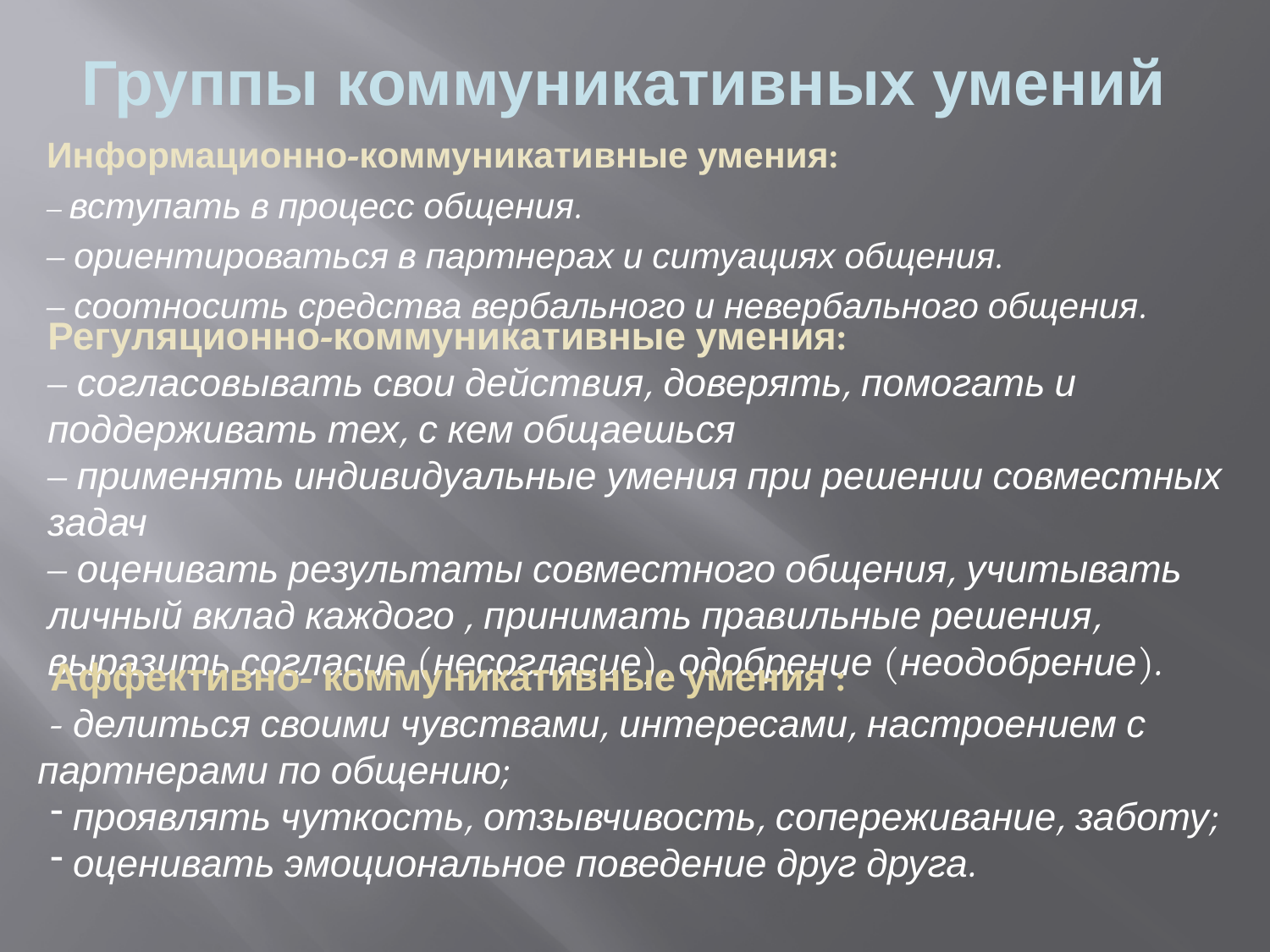

# Группы коммуникативных умений
Информационно-коммуникативные умения:
– вступать в процесс общения.
– ориентироваться в партнерах и ситуациях общения.
– соотносить средства вербального и невербального общения.

Регуляционно-коммуникативные умения:
– согласовывать свои действия, доверять, помогать и поддерживать тех, с кем общаешься
– применять индивидуальные умения при решении совместных задач
– оценивать результаты совместного общения, учитывать личный вклад каждого , принимать правильные решения, выразить согласие (несогласие), одобрение (неодобрение).
Аффективно- коммуникативные умения :
- делиться своими чувствами, интересами, настроением с партнерами по общению;
 проявлять чуткость, отзывчивость, сопереживание, заботу;
 оценивать эмоциональное поведение друг друга.